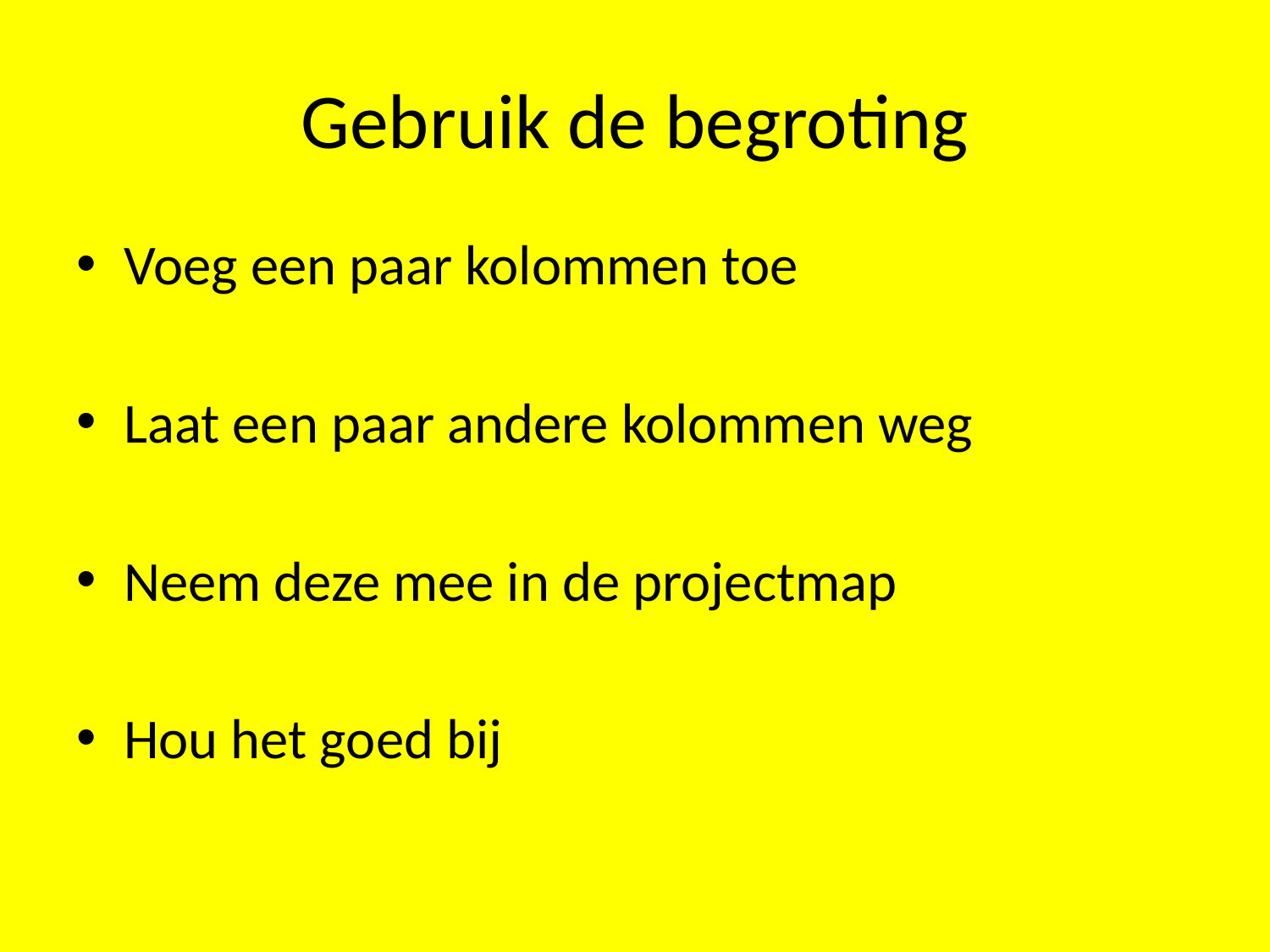

# Gebruik de begroting
Voeg een paar kolommen toe

Laat een paar andere kolommen weg

Neem deze mee in de projectmap

Hou het goed bij